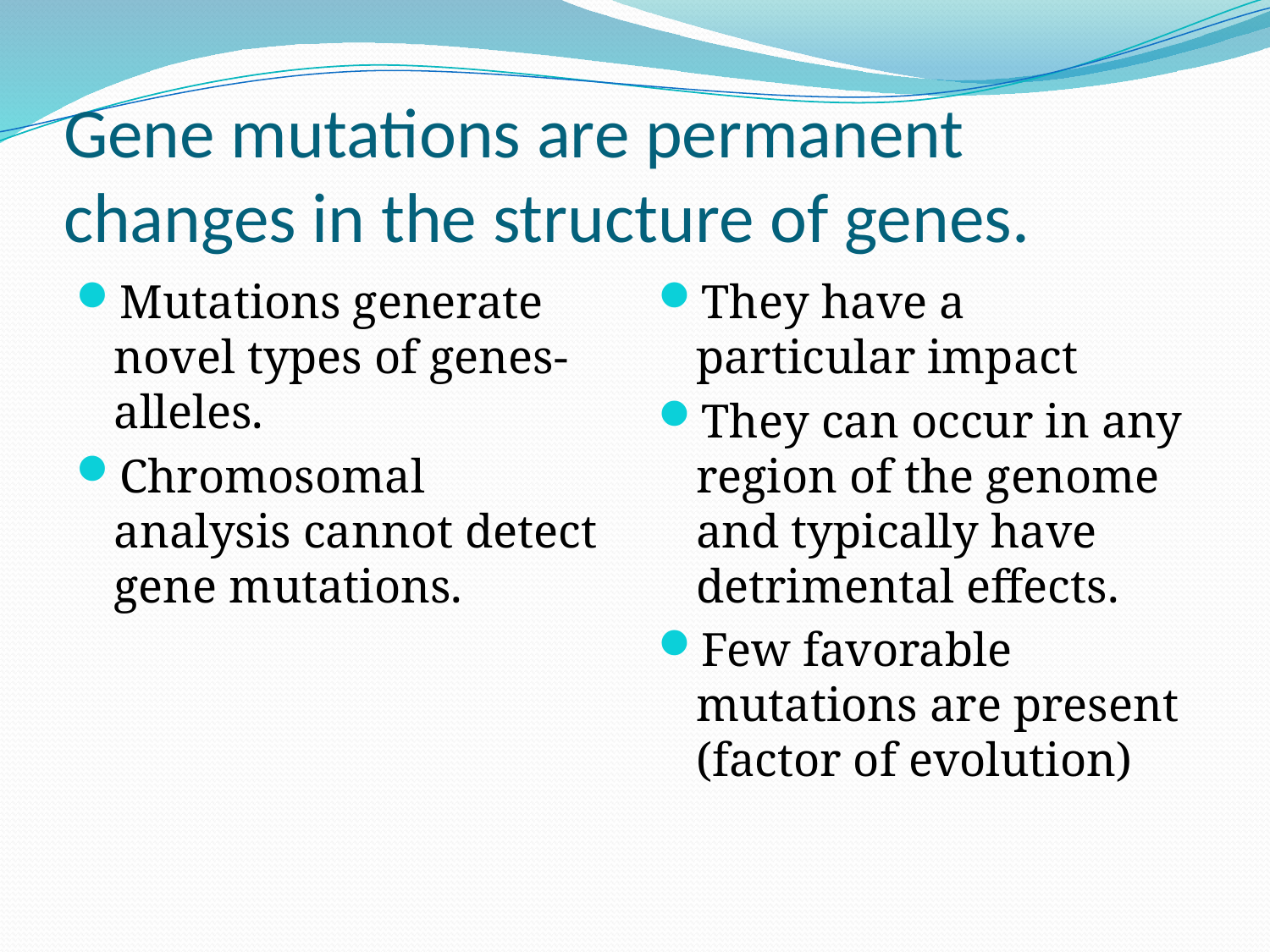

# Gene mutations are permanent changes in the structure of genes.
Mutations generate novel types of genes-alleles.
Chromosomal analysis cannot detect gene mutations.
They have a particular impact
They can occur in any region of the genome and typically have detrimental effects.
Few favorable mutations are present (factor of evolution)